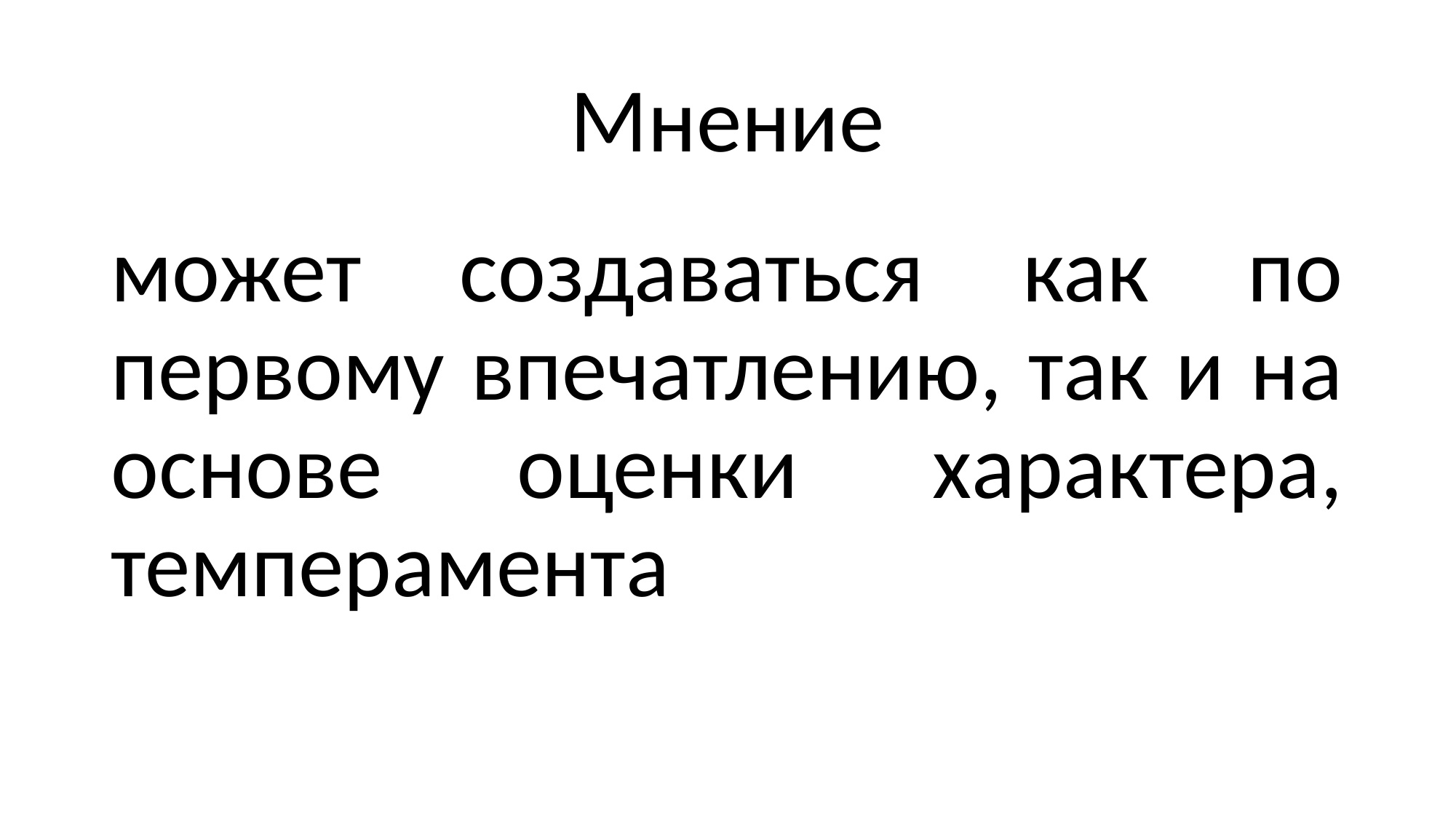

# Мнение
может создаваться как по первому впечатлению, так и на основе оценки характера, темперамента